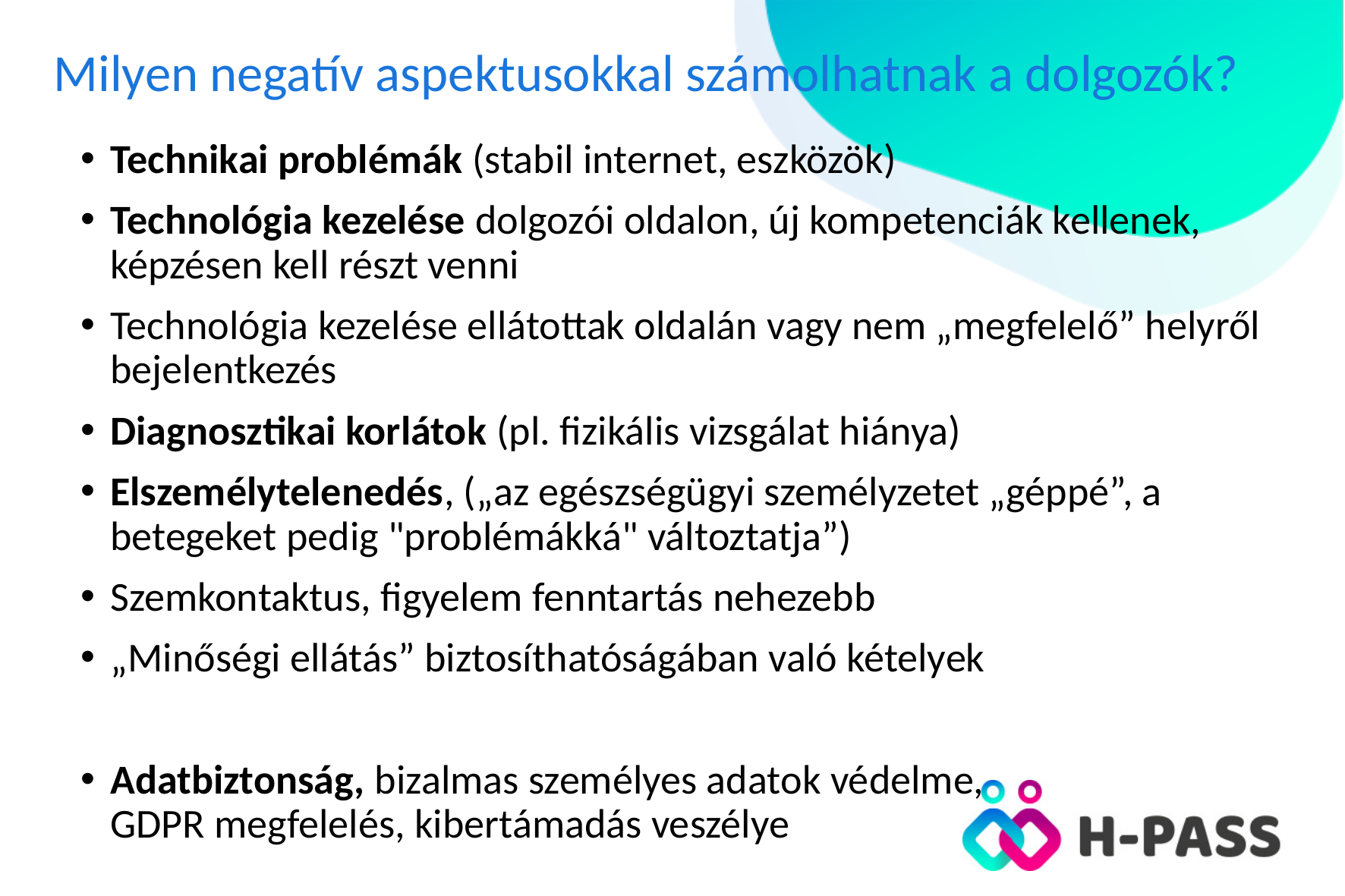

# Milyen negatív aspektusokkal számolhatnak a dolgozók?
Technikai problémák (stabil internet, eszközök)
Technológia kezelése dolgozói oldalon, új kompetenciák kellenek, képzésen kell részt venni
Technológia kezelése ellátottak oldalán vagy nem „megfelelő” helyről bejelentkezés
Diagnosztikai korlátok (pl. fizikális vizsgálat hiánya)
Elszemélytelenedés, („az egészségügyi személyzetet „géppé”, a betegeket pedig "problémákká" változtatja”)
Szemkontaktus, figyelem fenntartás nehezebb
„Minőségi ellátás” biztosíthatóságában való kételyek

Adatbiztonság, bizalmas személyes adatok védelme,
GDPR megfelelés, kibertámadás veszélye